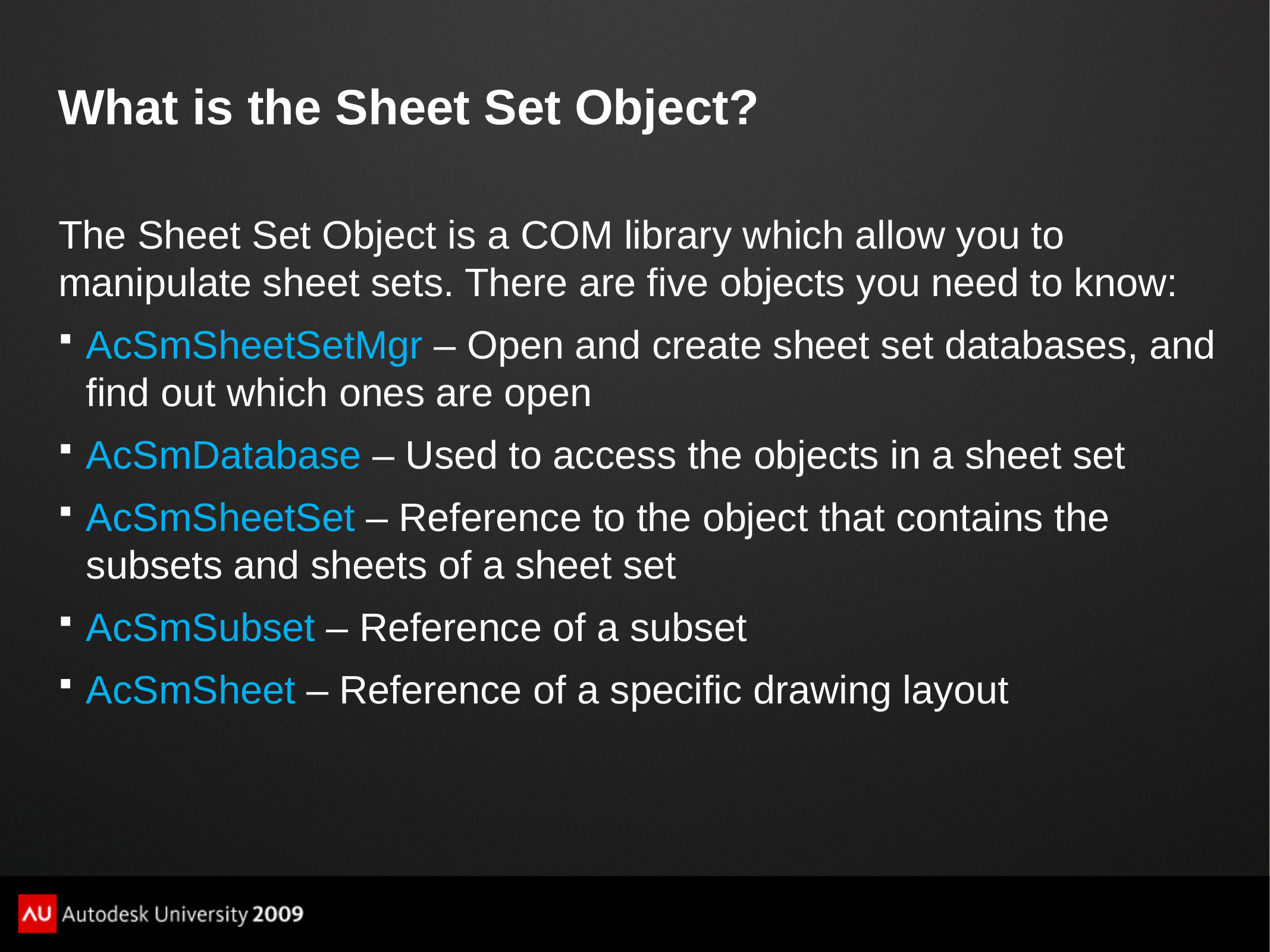

# What is the Sheet Set Object?
The Sheet Set Object is a COM library which allow you to manipulate sheet sets. There are five objects you need to know:
AcSmSheetSetMgr – Open and create sheet set databases, and find out which ones are open
AcSmDatabase – Used to access the objects in a sheet set
AcSmSheetSet – Reference to the object that contains the subsets and sheets of a sheet set
AcSmSubset – Reference of a subset
AcSmSheet – Reference of a specific drawing layout